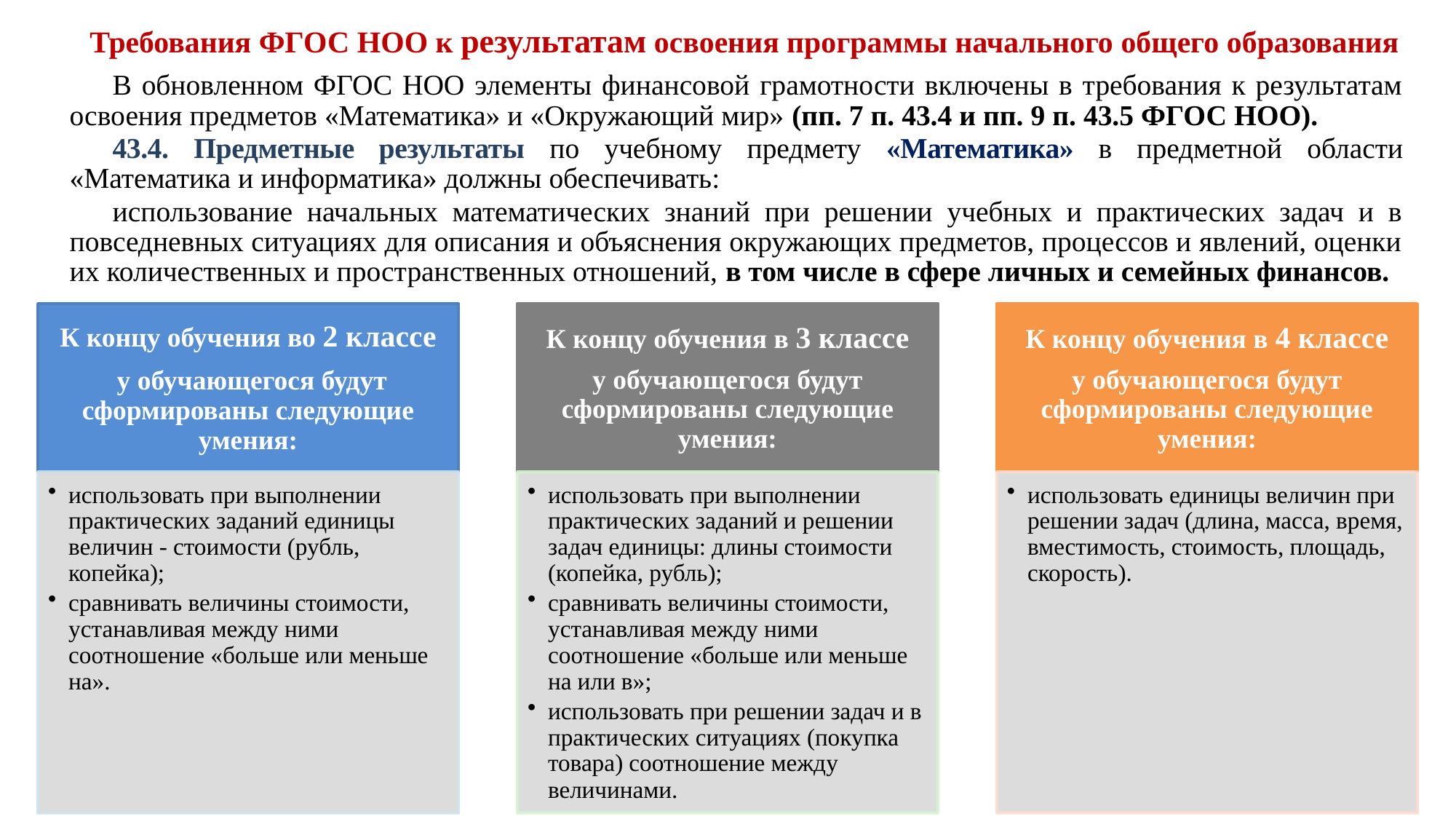

Требования ФГОС НОО к результатам освоения программы начального общего образования
В обновленном ФГОС НОО элементы финансовой грамотности включены в требования к результатам освоения предметов «Математика» и «Окружающий мир» (пп. 7 п. 43.4 и пп. 9 п. 43.5 ФГОС НОО).
43.4. Предметные результаты по учебному предмету «Математика» в предметной области «Математика и информатика» должны обеспечивать:
использование начальных математических знаний при решении учебных и практических задач и в повседневных ситуациях для описания и объяснения окружающих предметов, процессов и явлений, оценки их количественных и пространственных отношений, в том числе в сфере личных и семейных финансов.
К концу обучения во 2 классе
 у обучающегося будут сформированы следующие умения:
использовать при выполнении практических заданий единицы величин - стоимости (рубль, копейка);
сравнивать величины стоимости, устанавливая между ними соотношение «больше или меньше на».
К концу обучения в 3 классе
у обучающегося будут сформированы следующие умения:
использовать при выполнении практических заданий и решении задач единицы: длины стоимости (копейка, рубль);
сравнивать величины стоимости, устанавливая между ними соотношение «больше или меньше на или в»;
использовать при решении задач и в практических ситуациях (покупка товара) соотношение между величинами.
К концу обучения в 4 классе
у обучающегося будут сформированы следующие умения:
использовать единицы величин при решении задач (длина, масса, время, вместимость, стоимость, площадь, скорость).